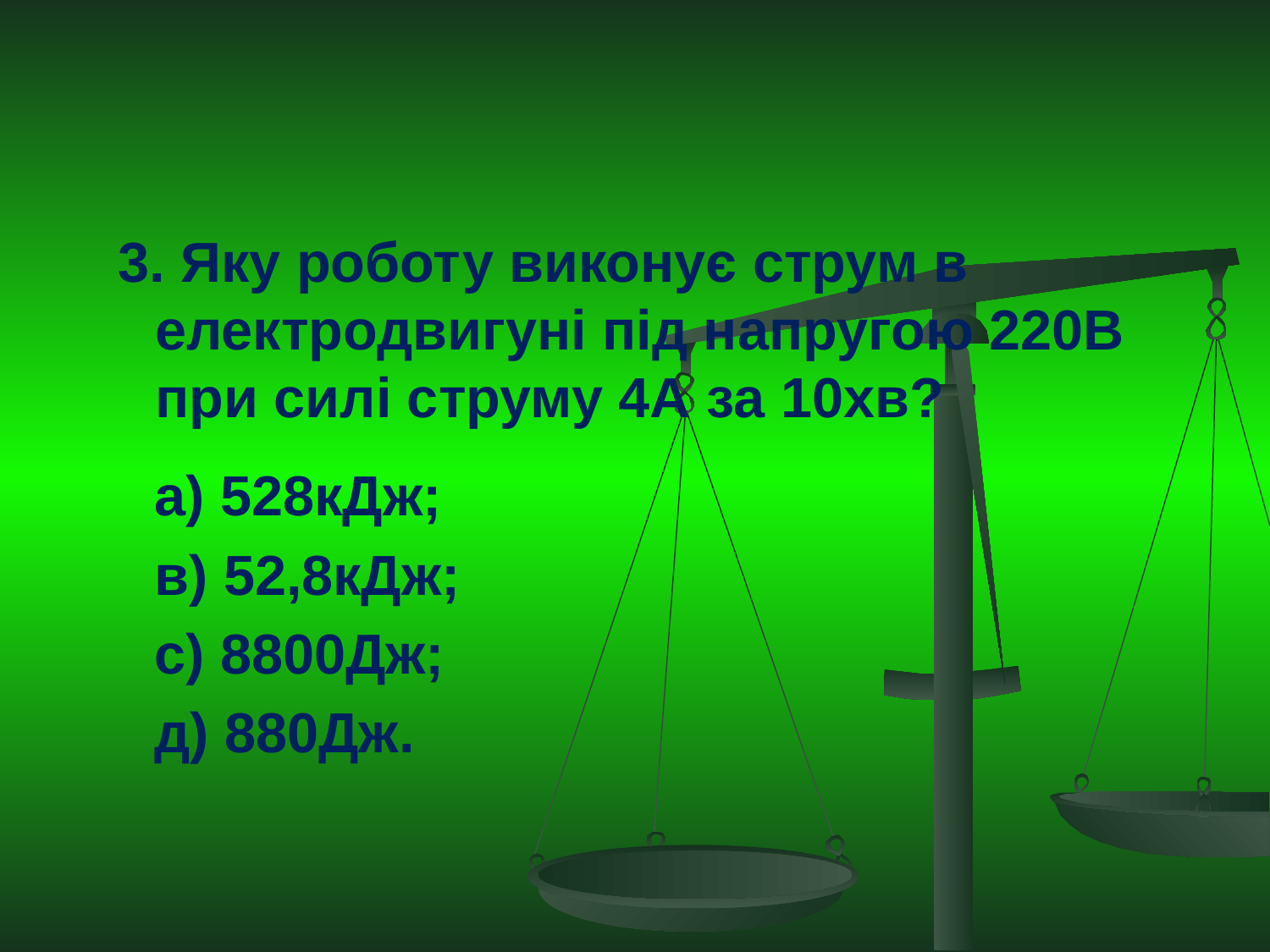

3. Яку роботу виконує струм в електродвигуні під напругою 220В при силі струму 4А за 10хв?

   а) 528кДж;
   в) 52,8кДж;
   с) 8800Дж;
   д) 880Дж.